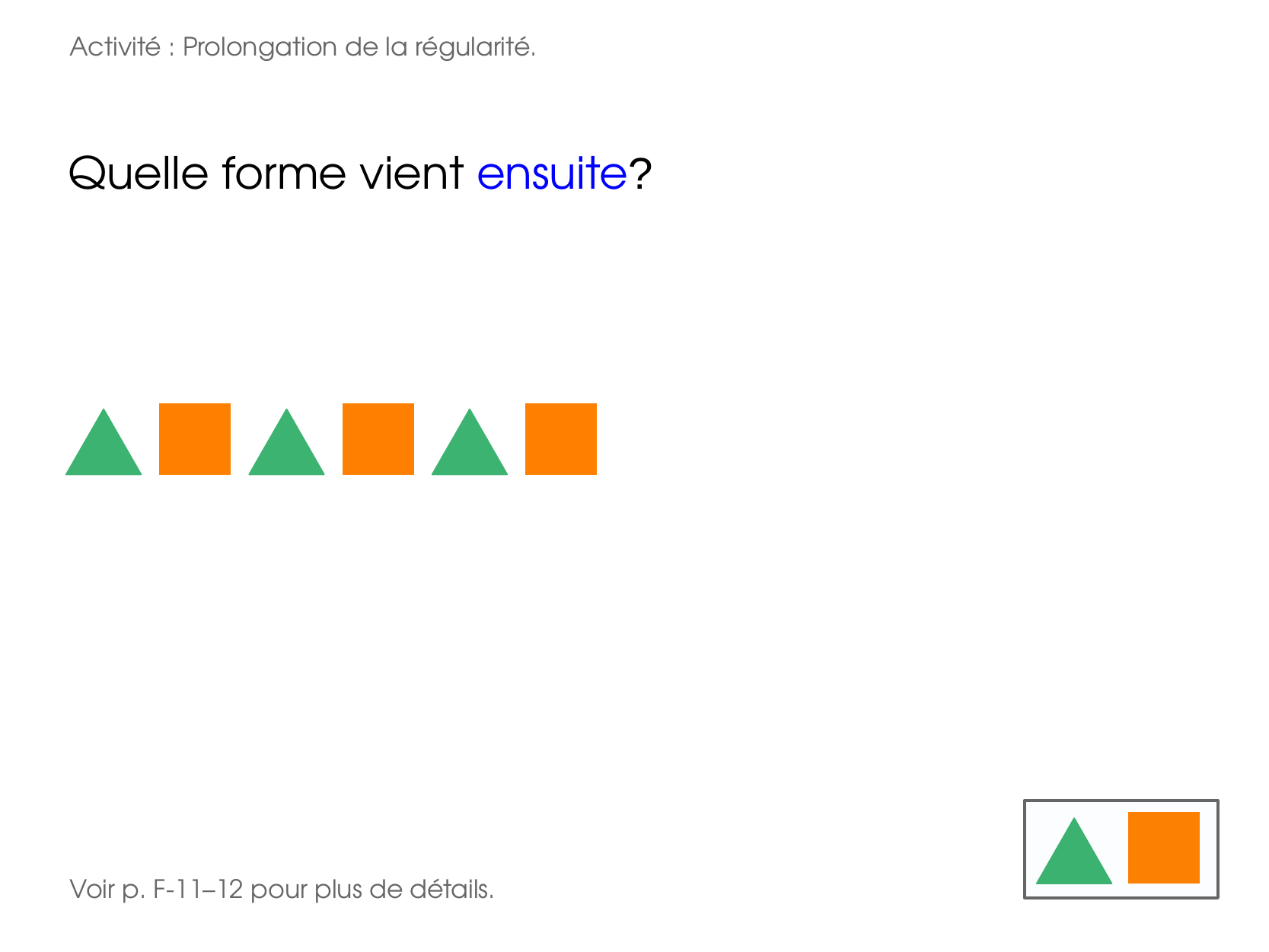

Activité : Prolongation de la régularité.
Quelle forme vient ensuite?

Voir p. F-11–12 pour plus de détails.